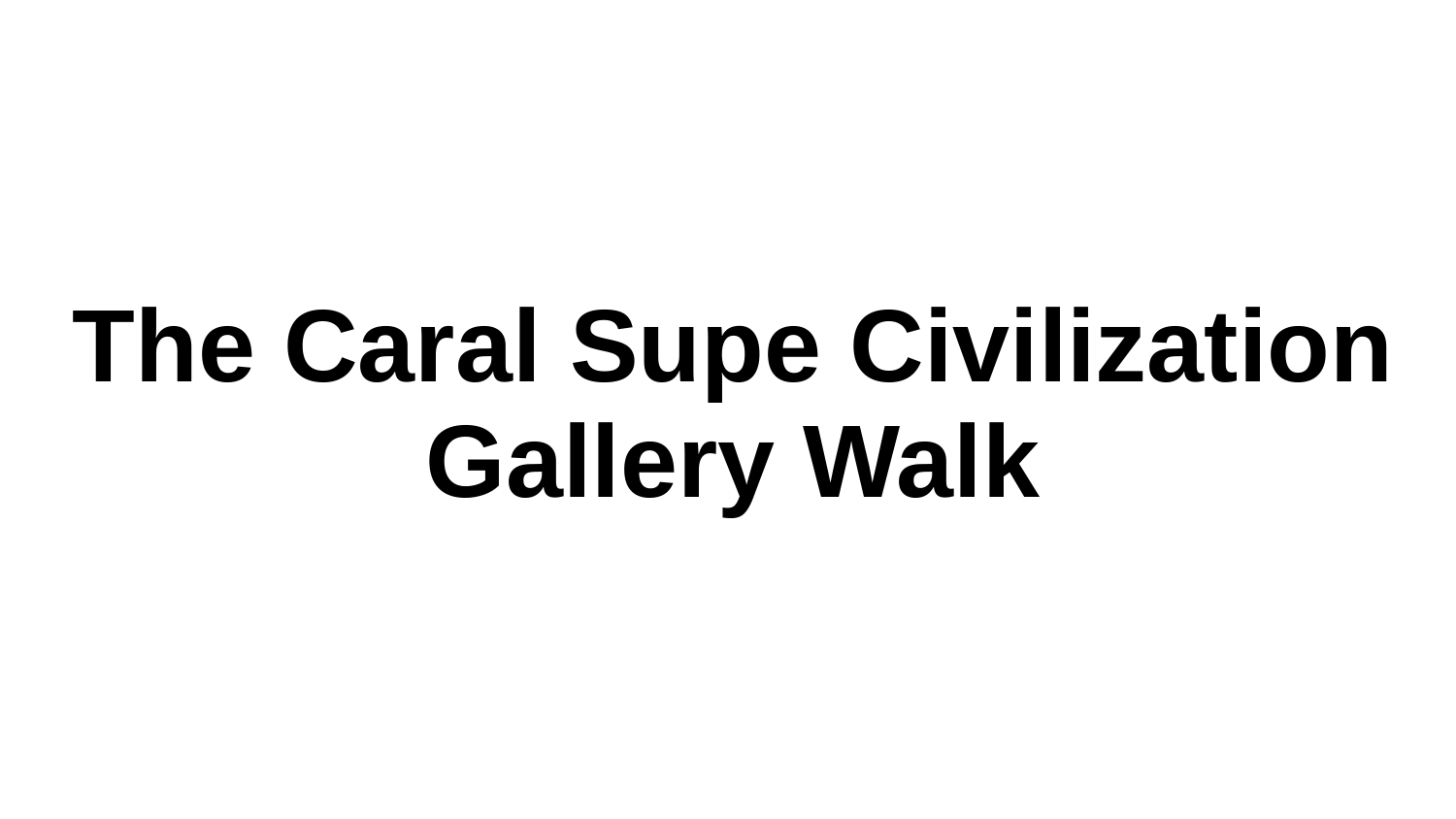

# The Caral Supe Civilization
Gallery Walk